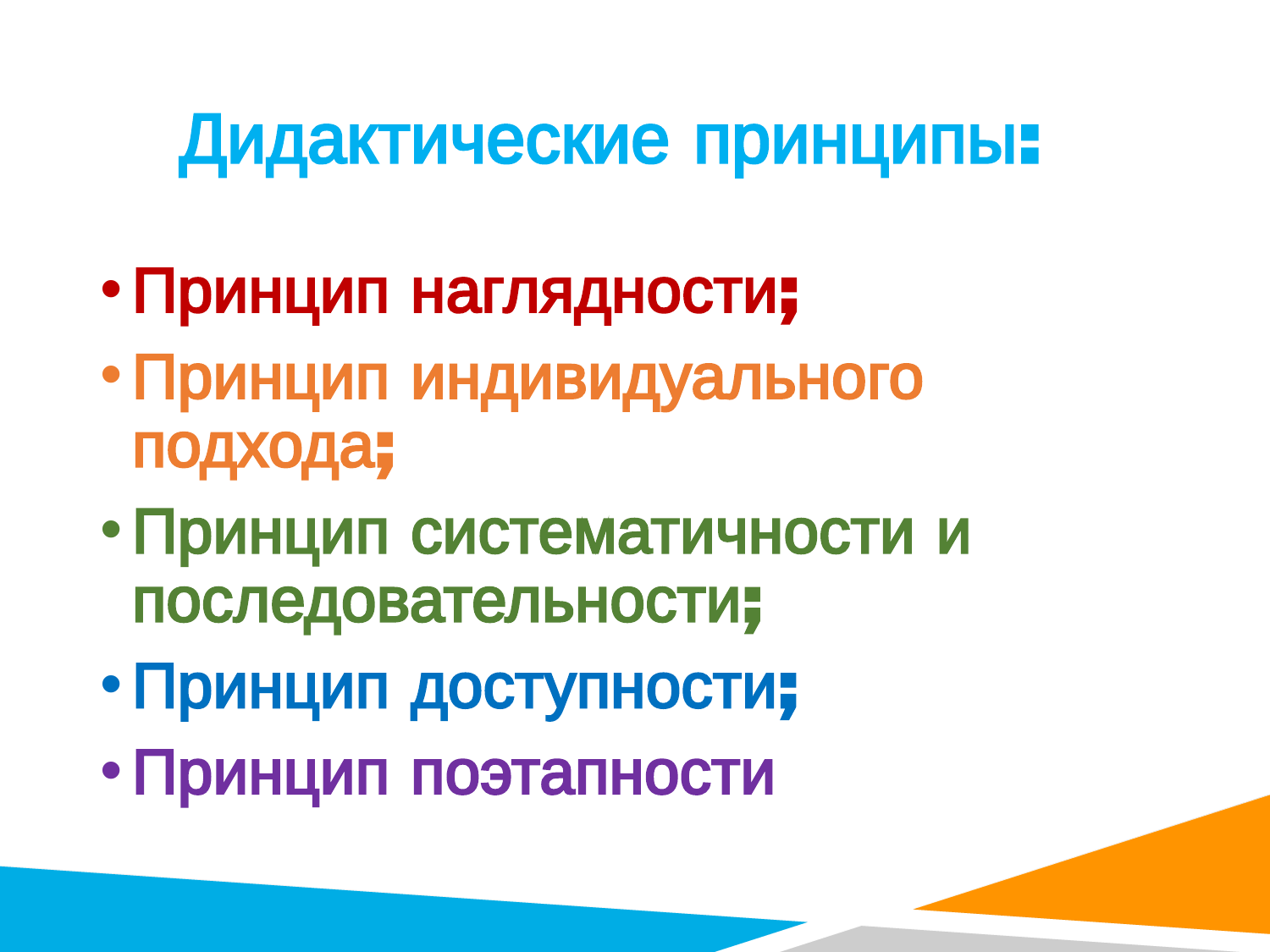

# Дидактические принципы:
Принцип наглядности;
Принцип индивидуального подхода;
Принцип систематичности и последовательности;
Принцип доступности;
Принцип поэтапности